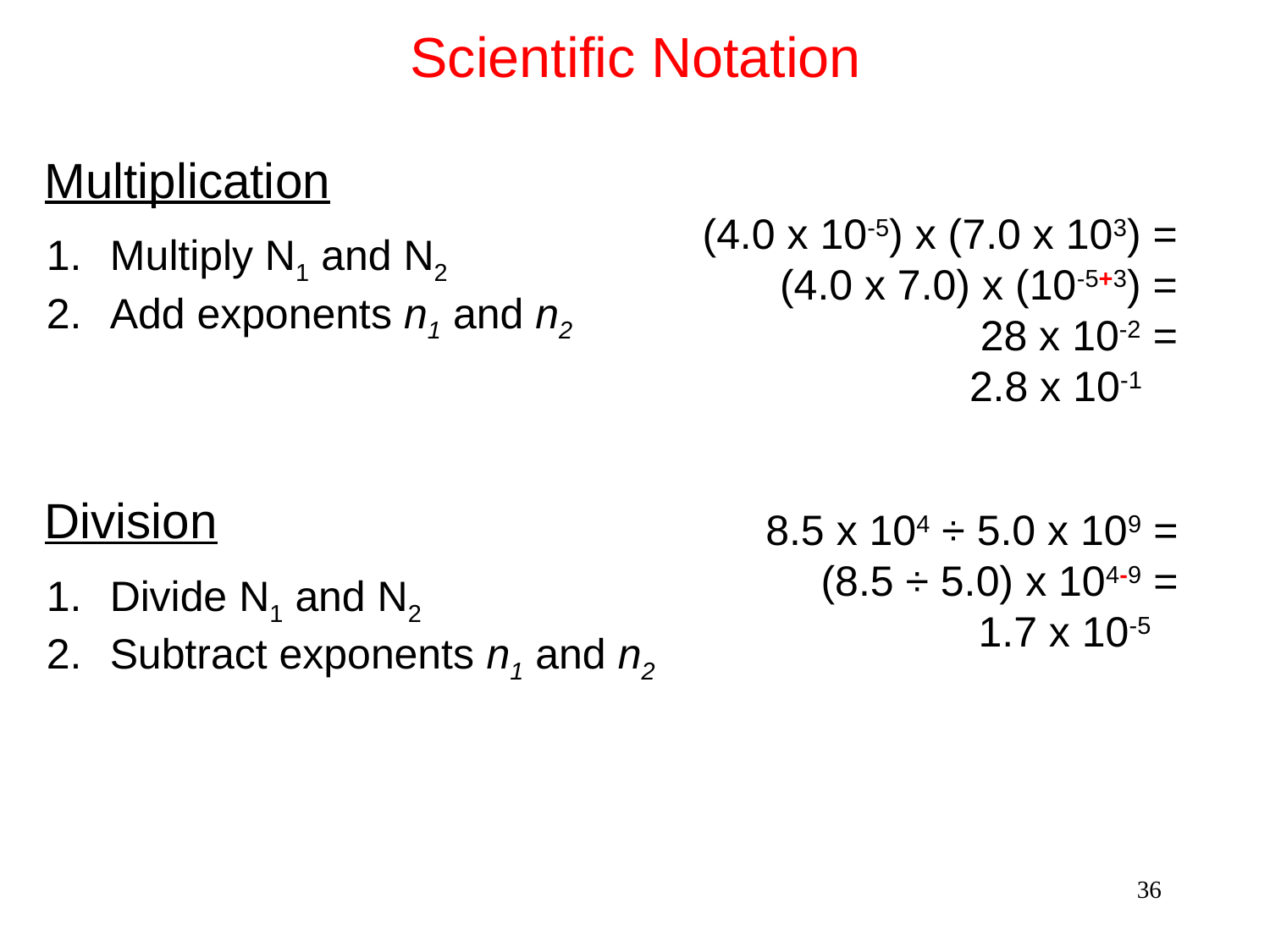

Scientific Notation
Multiplication
(4.0 x 10-5) x (7.0 x 103) =
(4.0 x 7.0) x (10-5+3) =
28 x 10-2 =
2.8 x 10-1
Multiply N1 and N2
Add exponents n1 and n2
Division
8.5 x 104 ÷ 5.0 x 109 =
(8.5 ÷ 5.0) x 104-9 =
1.7 x 10-5
Divide N1 and N2
Subtract exponents n1 and n2
36